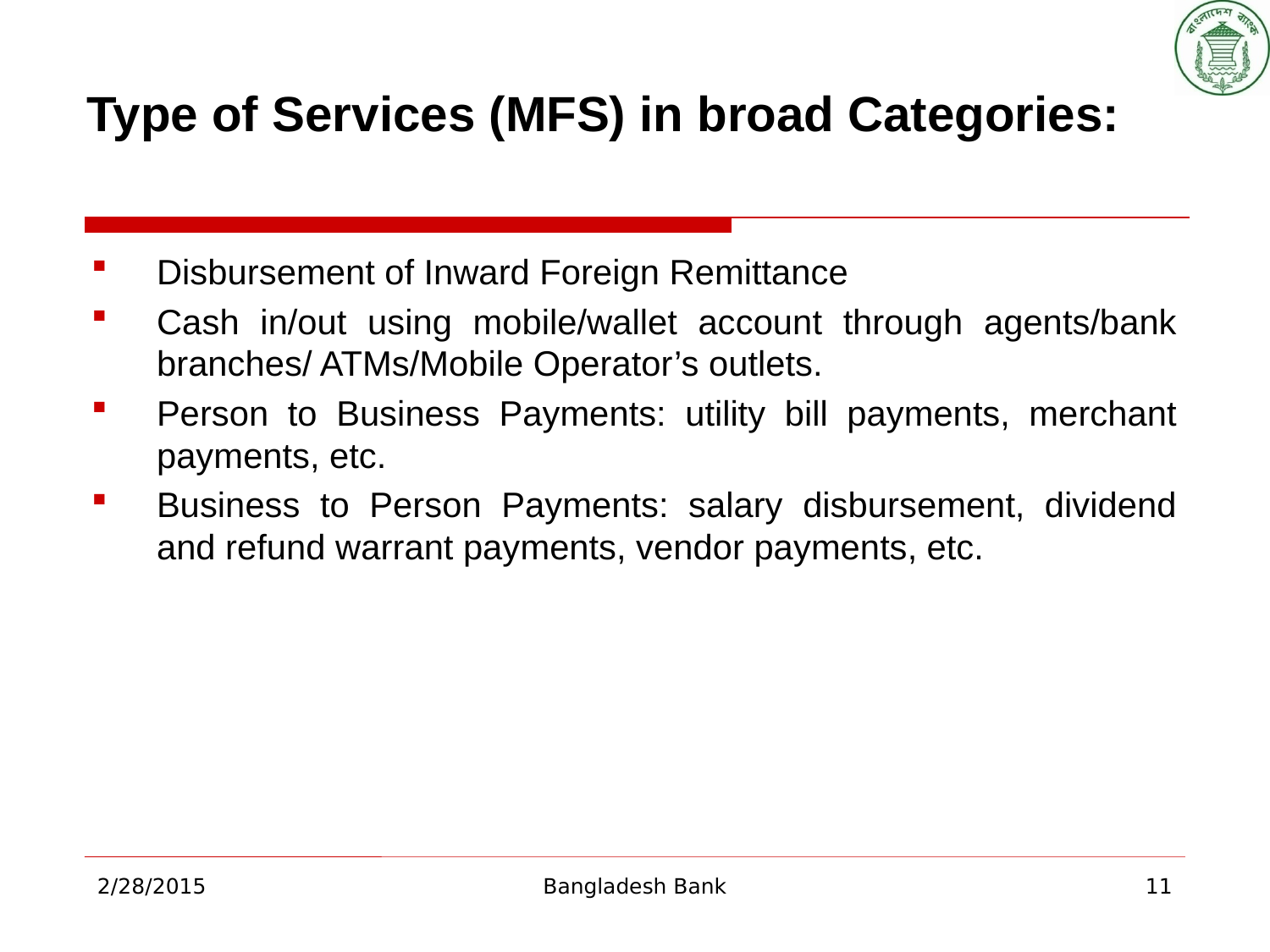

# Type of Services (MFS) in broad Categories:
Disbursement of Inward Foreign Remittance
Cash in/out using mobile/wallet account through agents/bank branches/ ATMs/Mobile Operator’s outlets.
Person to Business Payments: utility bill payments, merchant payments, etc.
Business to Person Payments: salary disbursement, dividend and refund warrant payments, vendor payments, etc.

2/28/2015
Bangladesh Bank
11